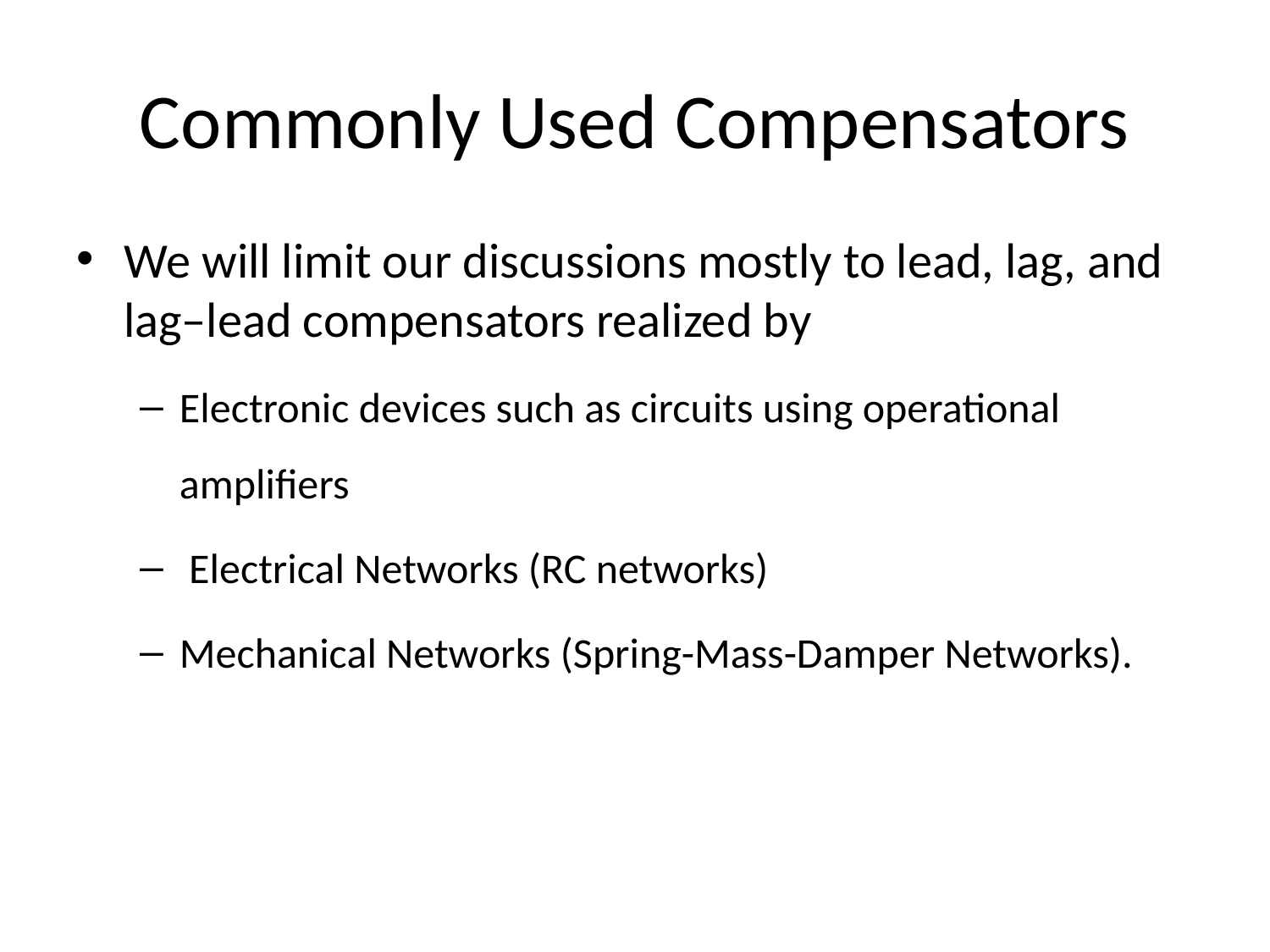

# Commonly Used Compensators
We will limit our discussions mostly to lead, lag, and lag–lead compensators realized by
Electronic devices such as circuits using operational amplifiers
 Electrical Networks (RC networks)
Mechanical Networks (Spring-Mass-Damper Networks).